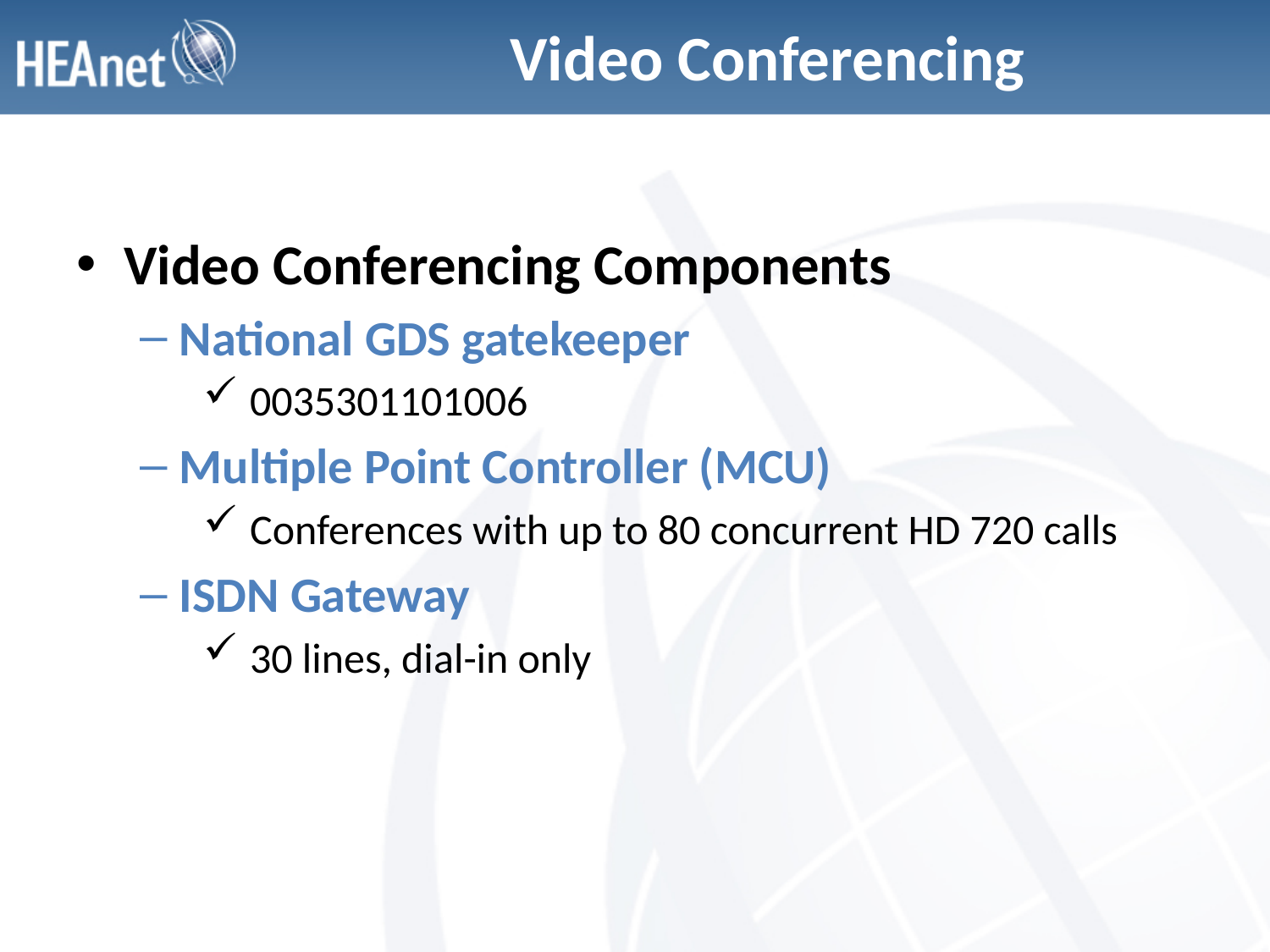

# Video Conferencing
Video Conferencing Components
National GDS gatekeeper
0035301101006
Multiple Point Controller (MCU)
Conferences with up to 80 concurrent HD 720 calls
ISDN Gateway
30 lines, dial-in only